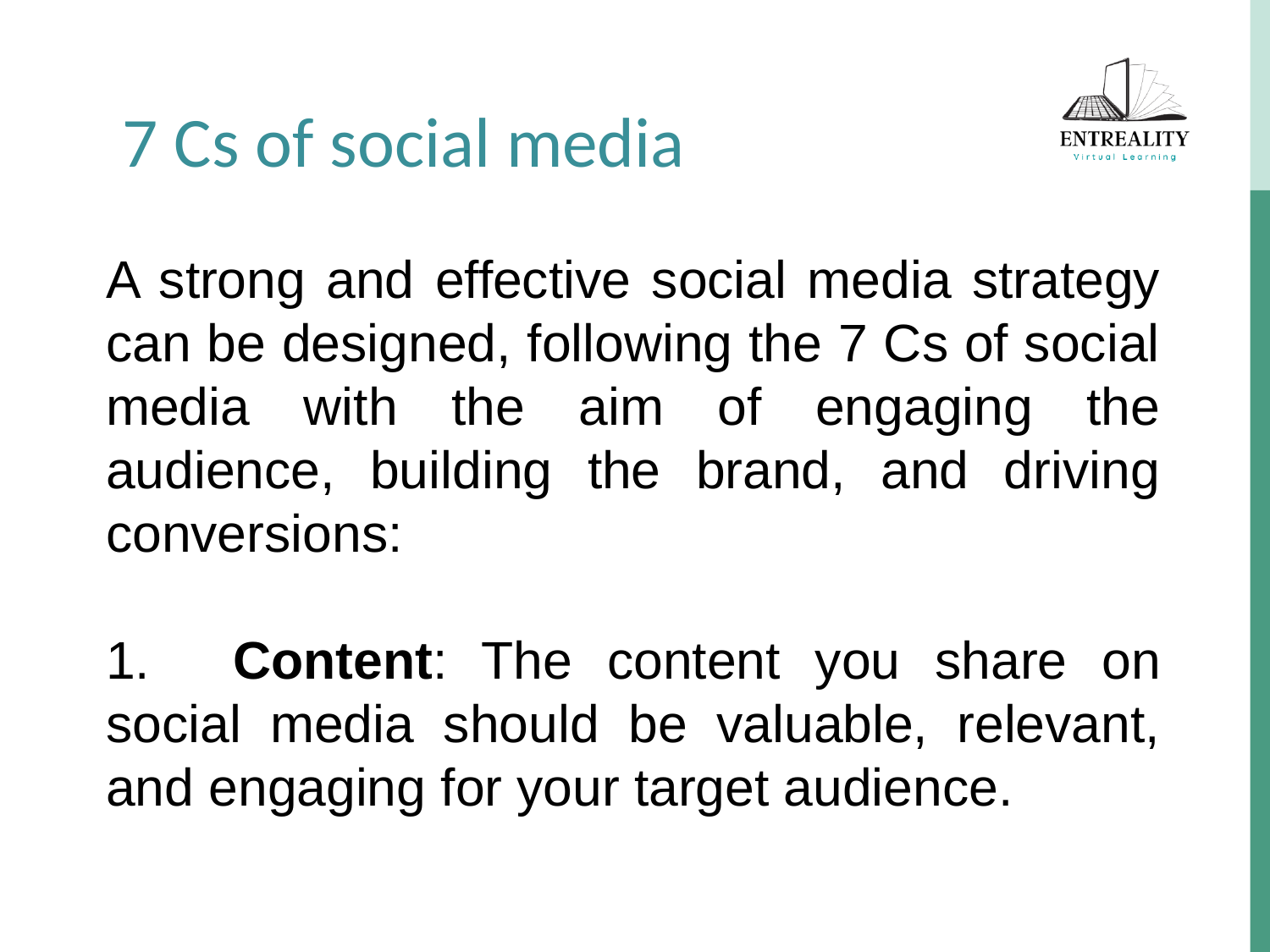

7 Cs of social media
A strong and effective social media strategy can be designed, following the 7 Cs of social media with the aim of engaging the audience, building the brand, and driving conversions:

1.	Content: The content you share on social media should be valuable, relevant, and engaging for your target audience.